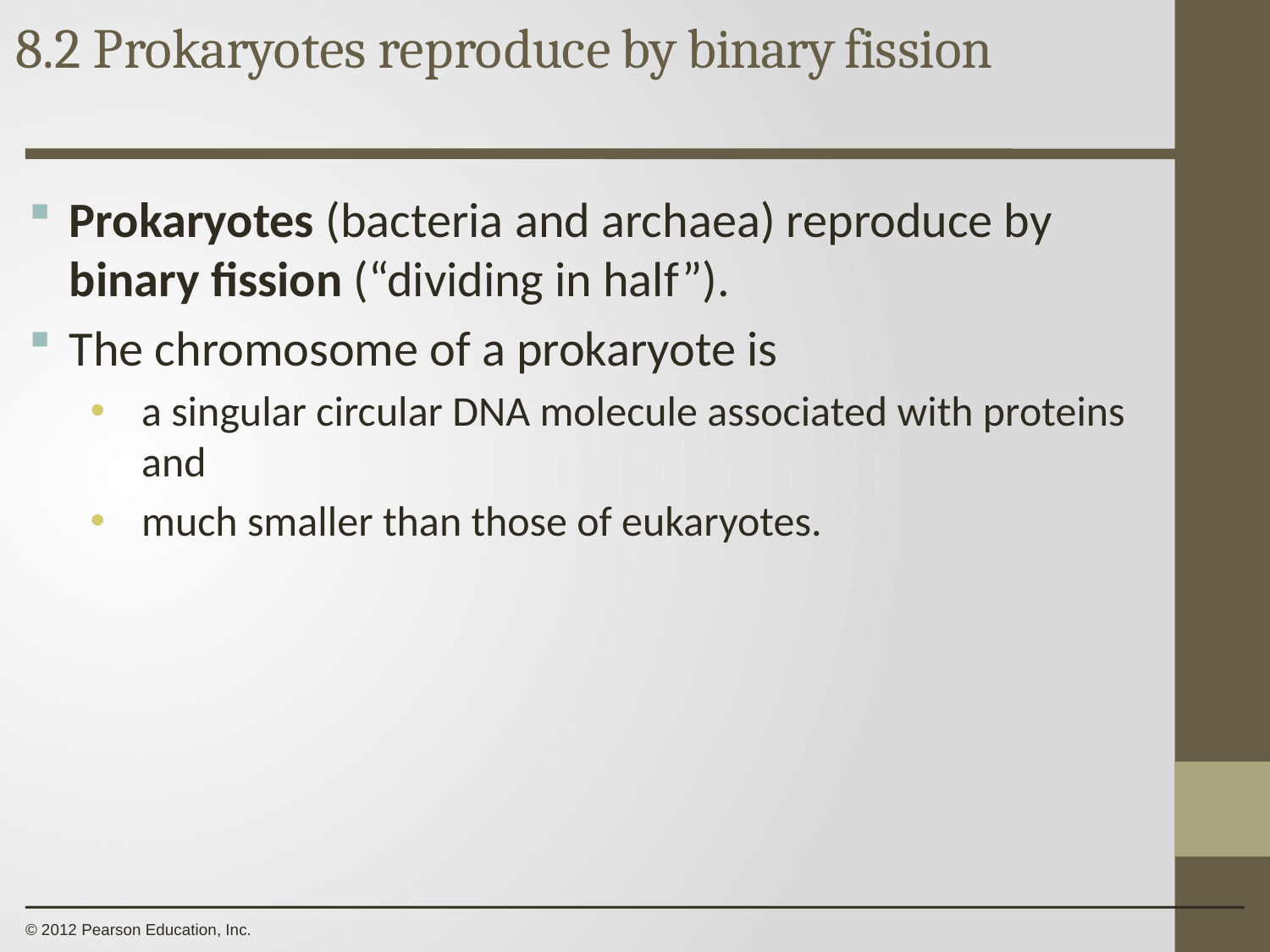

8.2 Prokaryotes reproduce by binary fission
0

Prokaryotes (bacteria and archaea) reproduce by binary fission (“dividing in half”).
The chromosome of a prokaryote is
a singular circular DNA molecule associated with proteins and
much smaller than those of eukaryotes.

© 2012 Pearson Education, Inc.